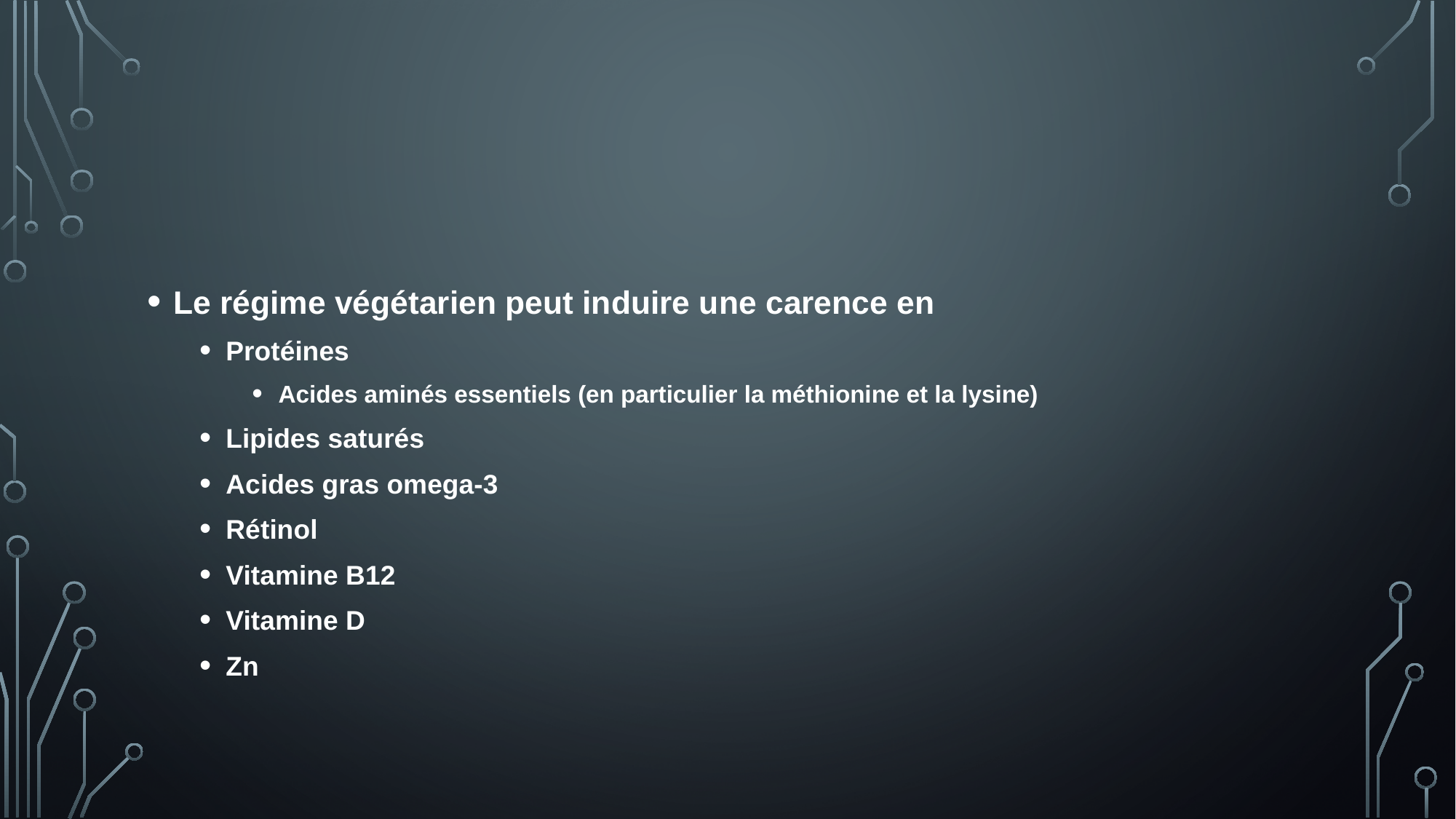

#
Le régime végétarien peut induire une carence en
Protéines
Acides aminés essentiels (en particulier la méthionine et la lysine)
Lipides saturés
Acides gras omega-3
Rétinol
Vitamine B12
Vitamine D
Zn